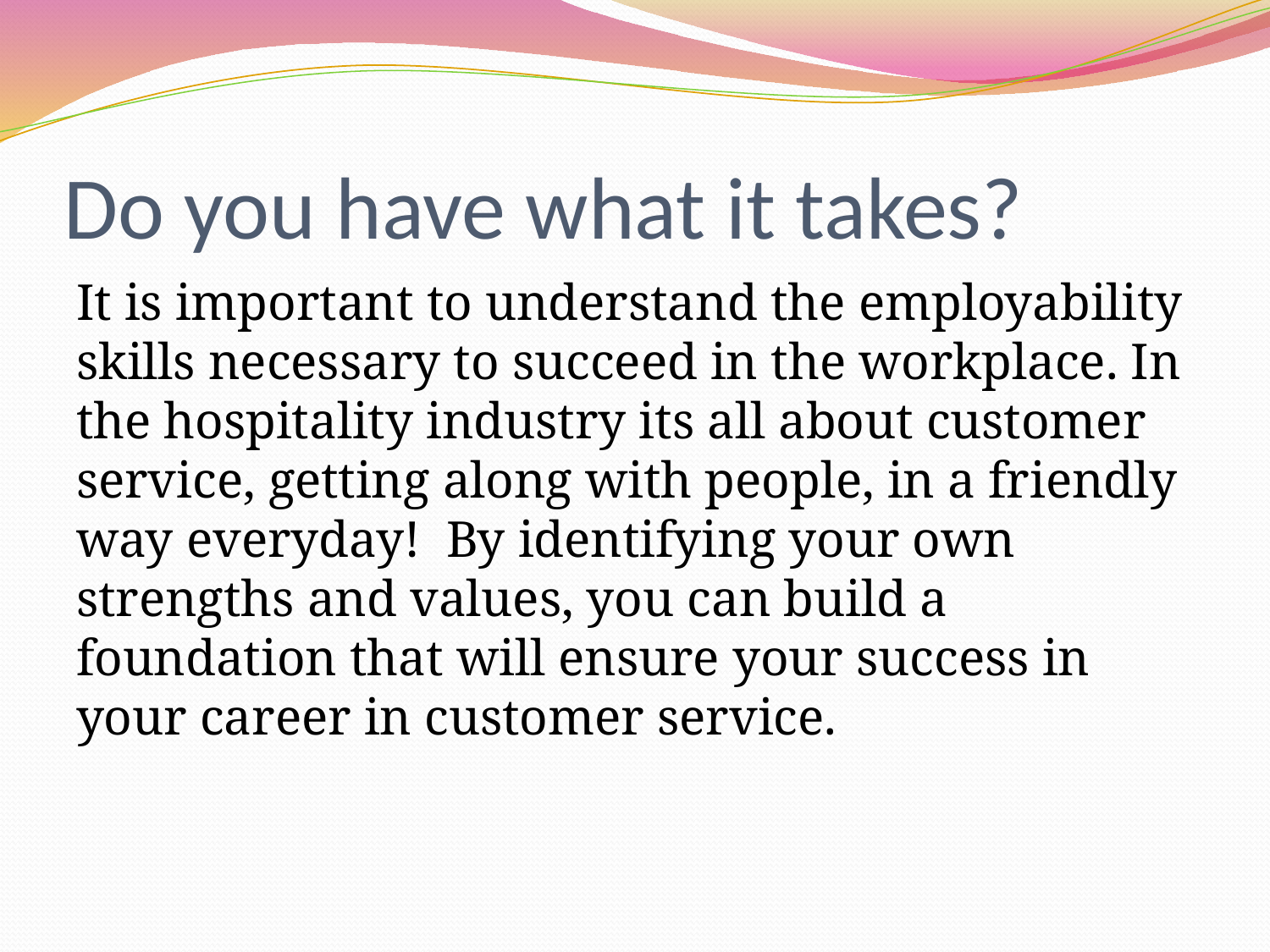

# Do you have what it takes?
It is important to understand the employability skills necessary to succeed in the workplace. In the hospitality industry its all about customer service, getting along with people, in a friendly way everyday!  By identifying your own strengths and values, you can build a foundation that will ensure your success in your career in customer service.